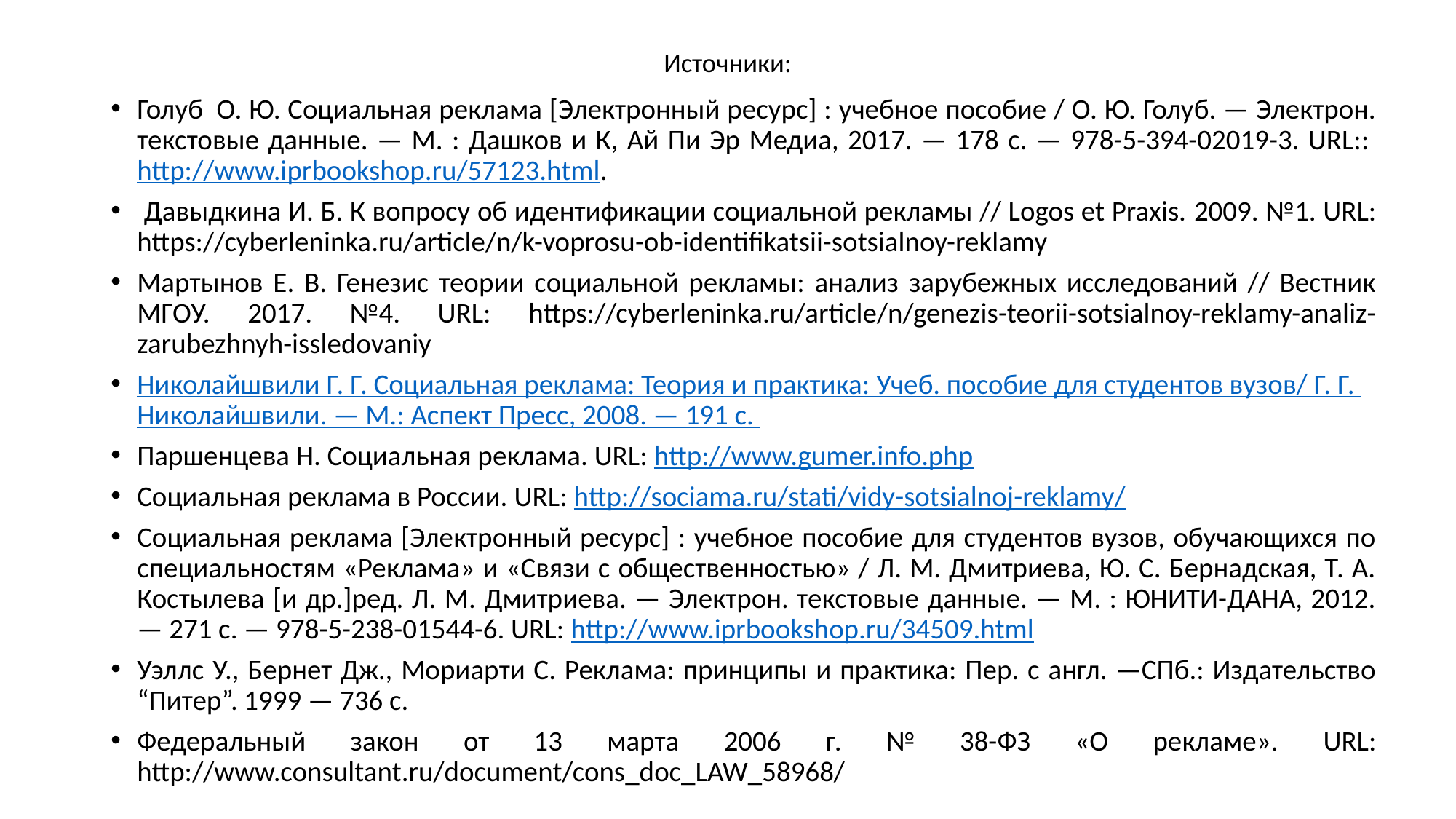

# Источники:
Голуб  О. Ю. Социальная реклама [Электронный ресурс] : учебное пособие / О. Ю. Голуб. — Электрон. текстовые данные. — М. : Дашков и К, Ай Пи Эр Медиа, 2017. — 178 c. — 978-5-394-02019-3. URL:: http://www.iprbookshop.ru/57123.html.
 Давыдкина И. Б. К вопросу об идентификации социальной рекламы // Logos et Praxis. 2009. №1. URL: https://cyberleninka.ru/article/n/k-voprosu-ob-identifikatsii-sotsialnoy-reklamy
Мартынов Е. В. Генезис теории социальной рекламы: анализ зарубежных исследований // Вестник МГОУ. 2017. №4. URL: https://cyberleninka.ru/article/n/genezis-teorii-sotsialnoy-reklamy-analiz-zarubezhnyh-issledovaniy
Николайшвили Г. Г. Социальная реклама: Теория и практика: Учеб. пособие для студентов вузов/ Г. Г. Николайшвили. — М.: Аспект Пресс, 2008. — 191 с.
Паршенцева Н. Социальная реклама. URL: http://www.gumer.info.php
Социальная реклама в России. URL: http://sociama.ru/stati/vidy-sotsialnoj-reklamy/
Социальная реклама [Электронный ресурс] : учебное пособие для студентов вузов, обучающихся по специальностям «Реклама» и «Связи с общественностью» / Л. М. Дмитриева, Ю. С. Бернадская, Т. А. Костылева [и др.]ред. Л. М. Дмитриева. — Электрон. текстовые данные. — М. : ЮНИТИ-ДАНА, 2012. — 271 c. — 978-5-238-01544-6. URL: http://www.iprbookshop.ru/34509.html
Уэллс У., Бернет Дж., Мориарти С. Реклама: принципы и практика: Пер. с англ. —СПб.: Издательство “Питер”. 1999 — 736 с.
Федеральный закон от 13 марта 2006 г. № 38-ФЗ «О рекламе». URL: http://www.consultant.ru/document/cons_doc_LAW_58968/